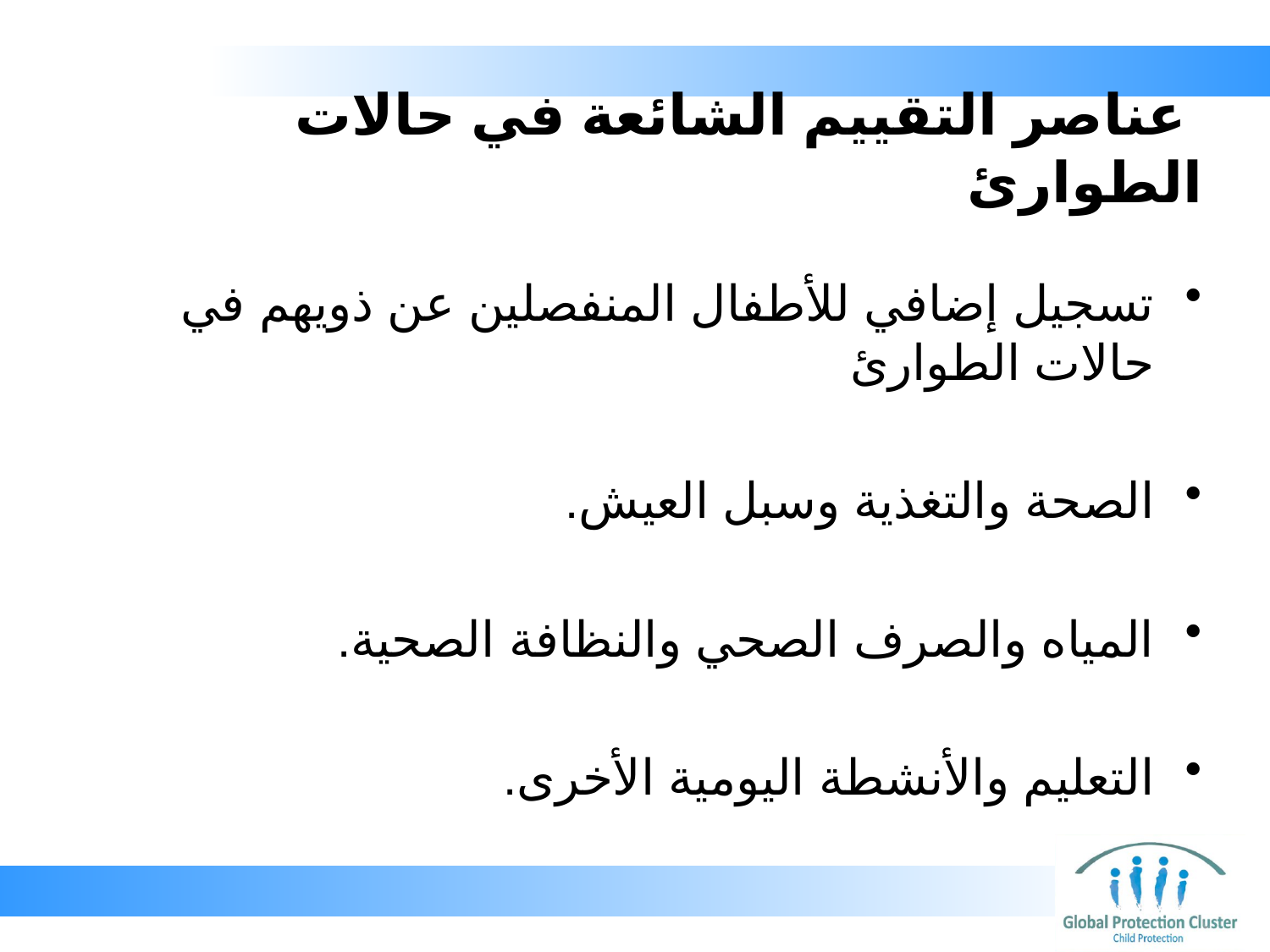

# عناصر التقييم الشائعة في حالات الطوارئ

تسجيل إضافي للأطفال المنفصلين عن ذويهم في حالات الطوارئ

الصحة والتغذية وسبل العيش.

المياه والصرف الصحي والنظافة الصحية.

التعليم والأنشطة اليومية الأخرى.